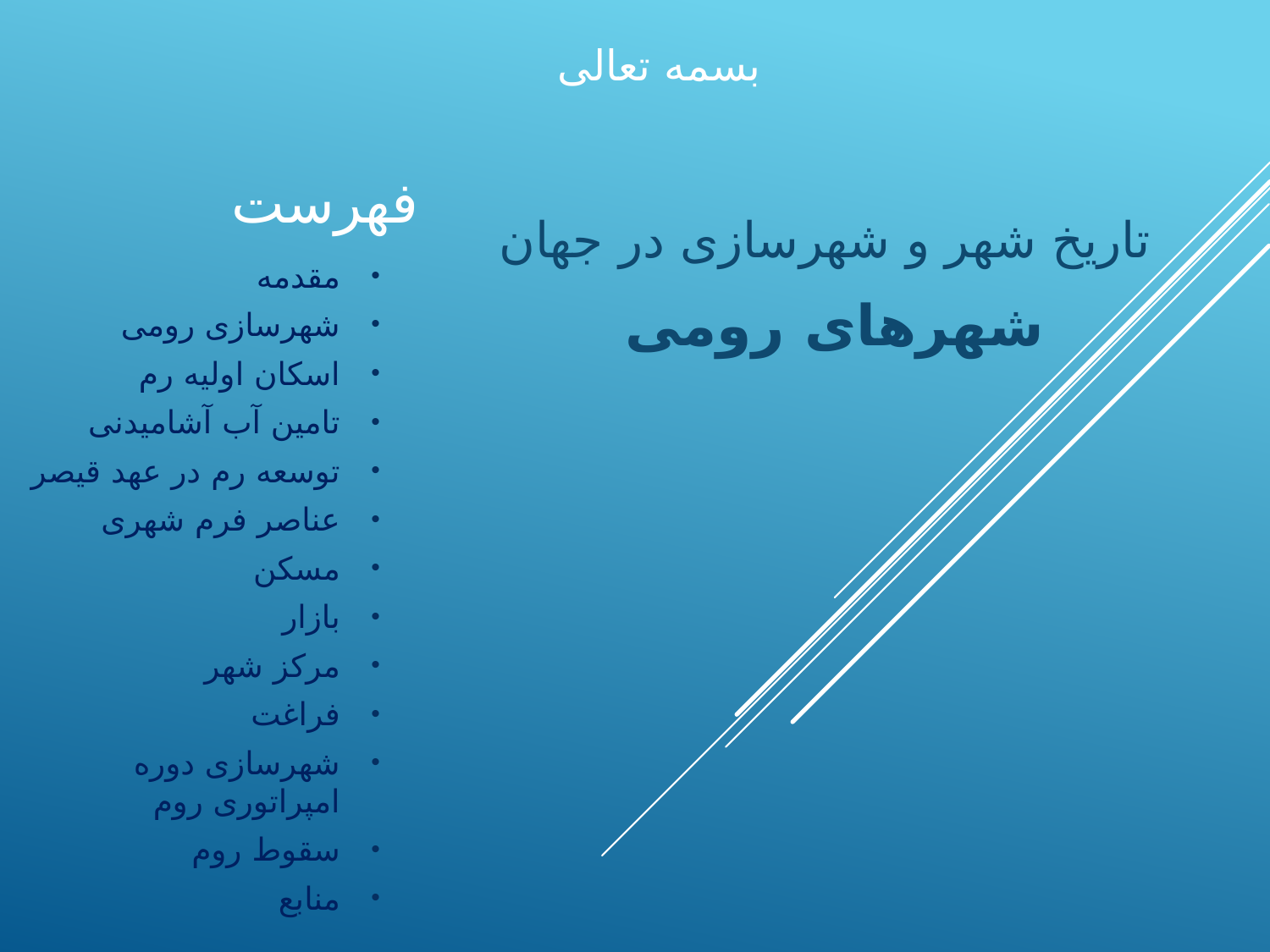

# بسمه تعالی

تاریخ شهر و شهرسازی در جهان
 شهرهای رومی
فهرست
مقدمه
شهرسازی رومی
اسکان اولیه رم
تامین آب آشامیدنی
توسعه رم در عهد قیصر
عناصر فرم شهری
مسکن
بازار
مرکز شهر
فراغت
شهرسازی دوره امپراتوری روم
سقوط روم
منابع